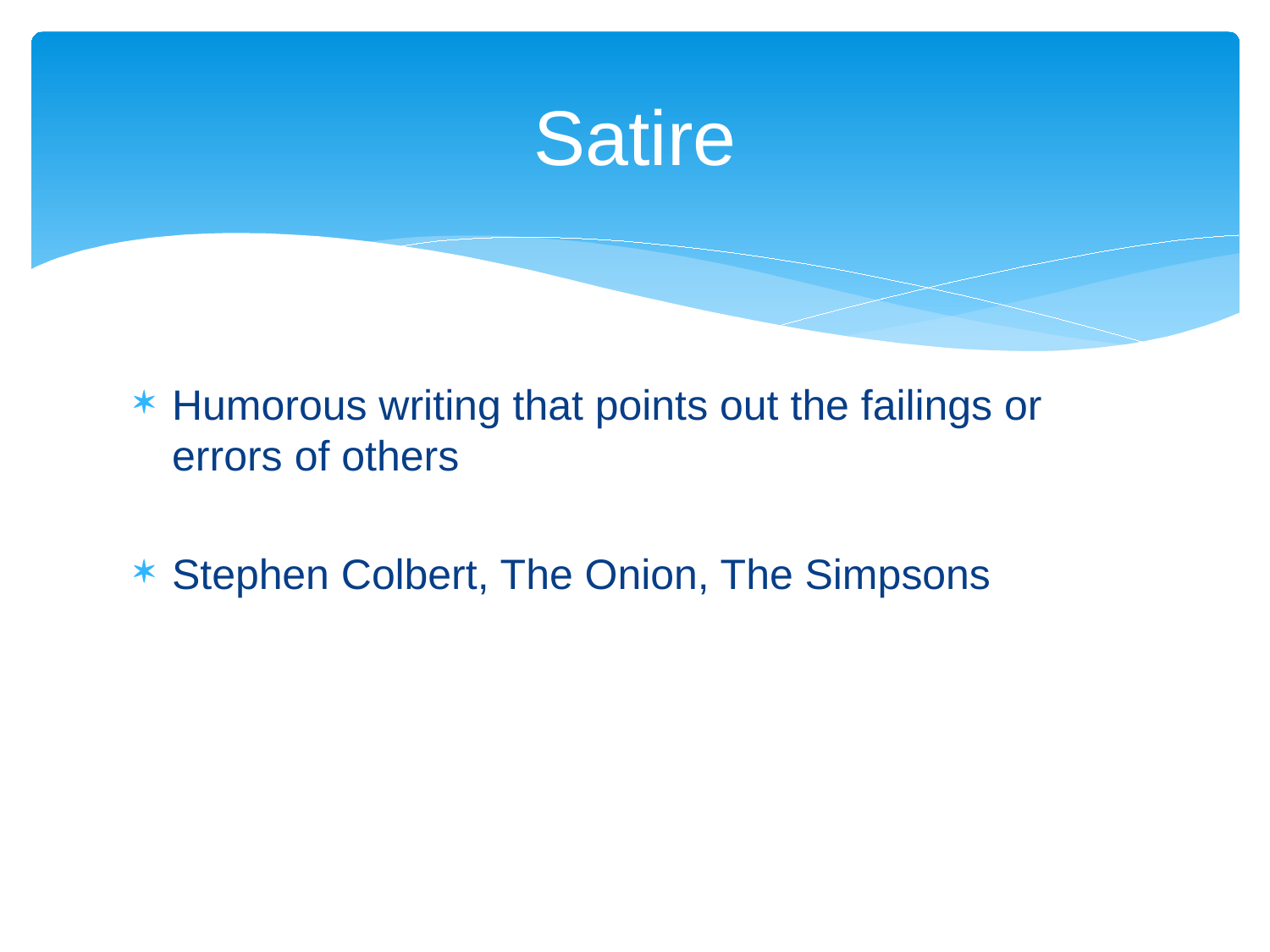

# Satire
Humorous writing that points out the failings or errors of others

Stephen Colbert, The Onion, The Simpsons